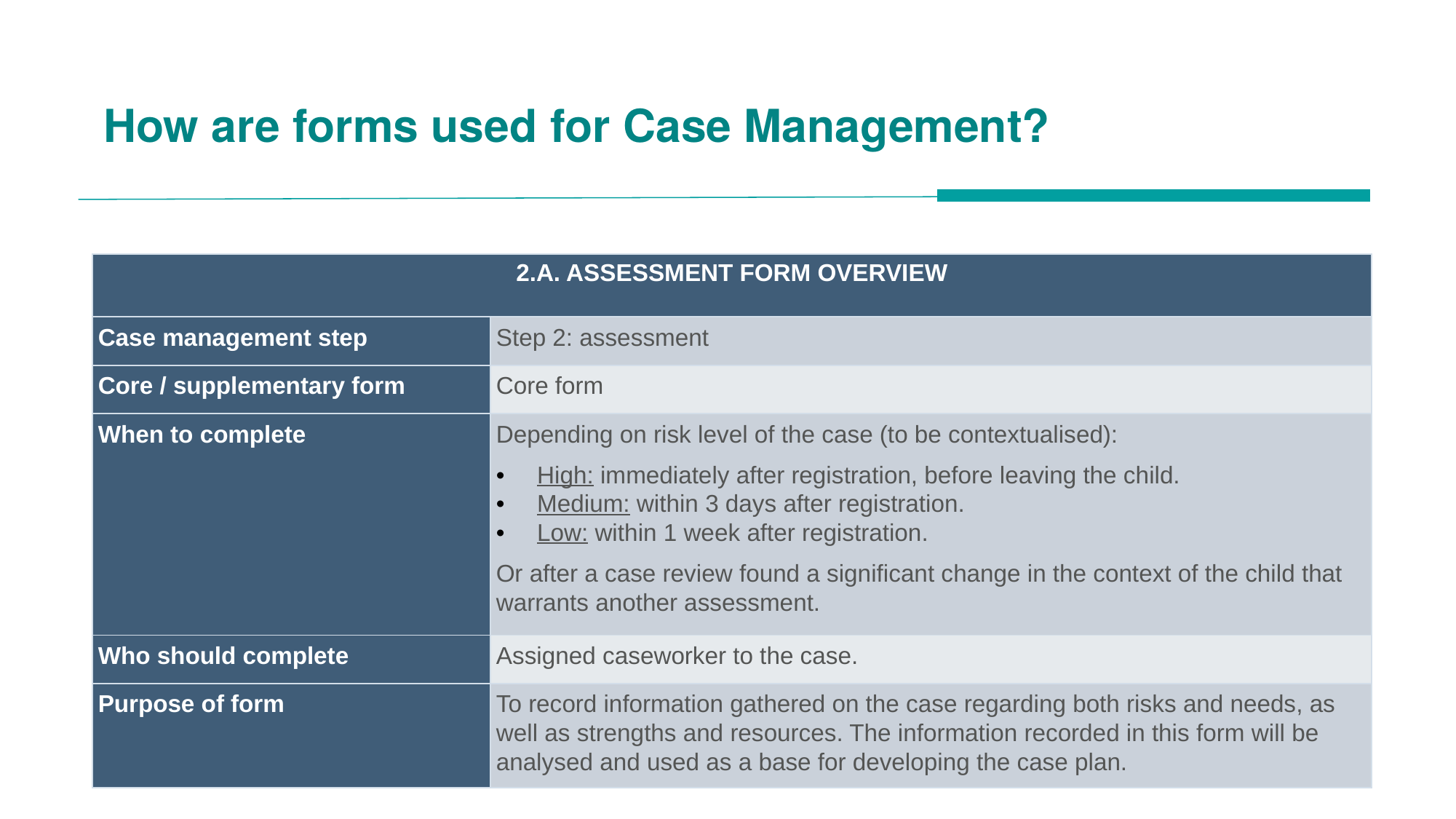

How are forms used for Case Management?
| 2.A. ASSESSMENT FORM OVERVIEW |  |
| --- | --- |
| Case management step | Step 2: assessment |
| Core / supplementary form | Core form |
| When to complete | Depending on risk level of the case (to be contextualised): High: immediately after registration, before leaving the child. Medium: within 3 days after registration. Low: within 1 week after registration. Or after a case review found a significant change in the context of the child that warrants another assessment. |
| Who should complete | Assigned caseworker to the case. |
| Purpose of form | To record information gathered on the case regarding both risks and needs, as well as strengths and resources. The information recorded in this form will be analysed and used as a base for developing the case plan. |